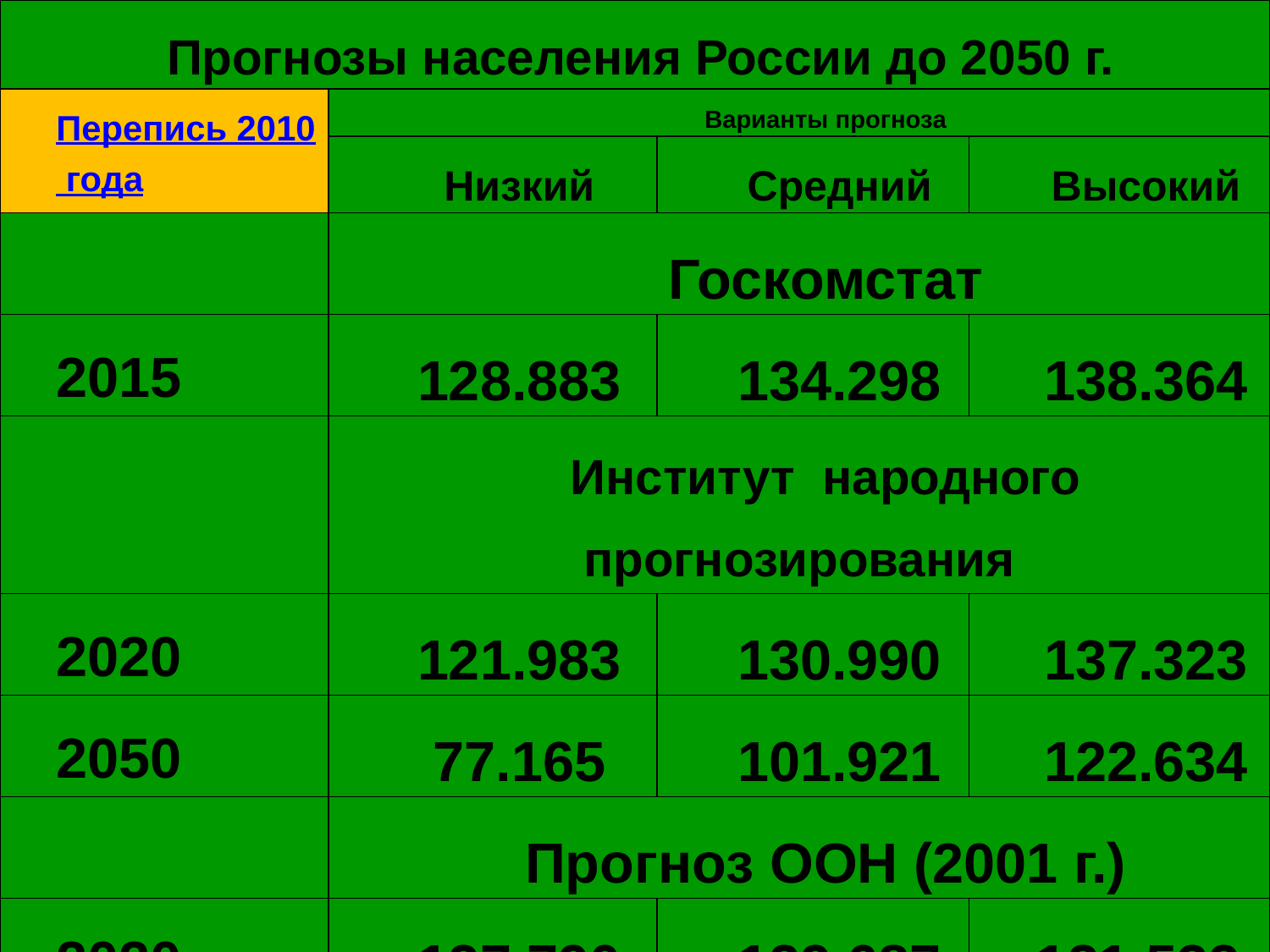

| Прогнозы населения России до 2050 г. |  |  |  |
| --- | --- | --- | --- |
| Перепись 2010 года | Варианты прогноза |  |  |
|  | Низкий | Средний | Высокий |
|  | Госкомстат |  |  |
| 2015 | 128.883 | 134.298 | 138.364 |
|  | Институт народного прогнозирования |  |  |
| 2020 | 121.983 | 130.990 | 137.323 |
| 2050 | 77.165 | 101.921 | 122.634 |
|  | Прогноз ООН (2001 г.) |  |  |
| 2020 | 127.790 | 129.687 | 131.532. |
| 2050 | 96.084 | 104.258 | 113.137 |
Сформировавшиеся в России тенденции демографического воспроизводства в значительной мере определяют рамки прогнозных оценок численности населения, которые проводятся российскими, зарубежными и                                             международными                                                  организациями.                                                               Для примера                                                                  приведены три                                                             оценки ожидаемой                                             численности                                                            населения в стране.